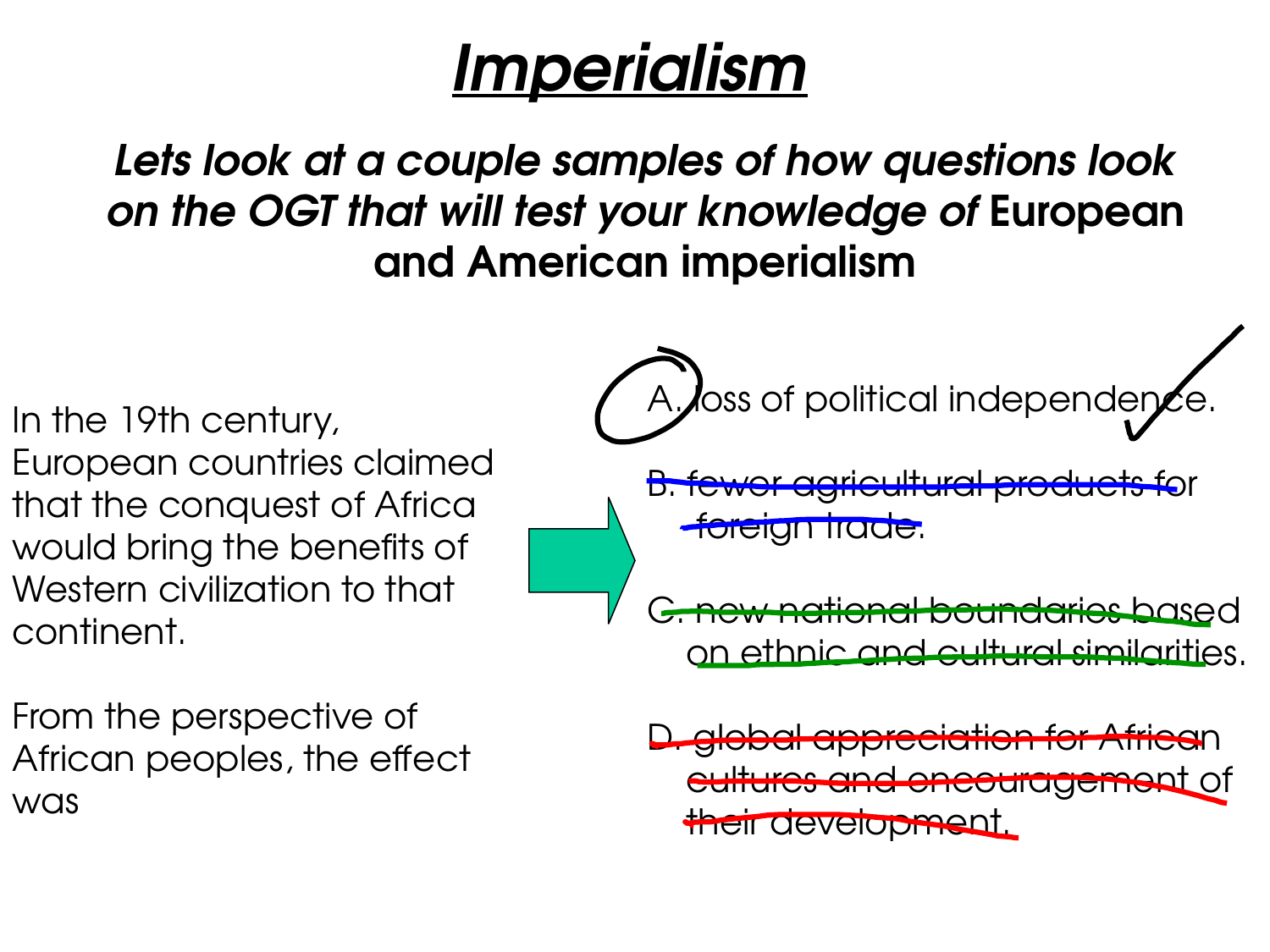

Imperialism
Lets look at a couple samples of how questions look on the OGT that will test your knowledge of European and American imperialism

A. loss of political independence.

B. fewer agricultural products for
     foreign trade.

C. new national boundaries based
    on ethnic and cultural similarities.

D. global appreciation for African
    cultures and encouragement of
    their development.
In the 19th century, European countries claimed that the conquest of Africa would bring the benefits of Western civilization to that continent.

From the perspective of African peoples, the effect was